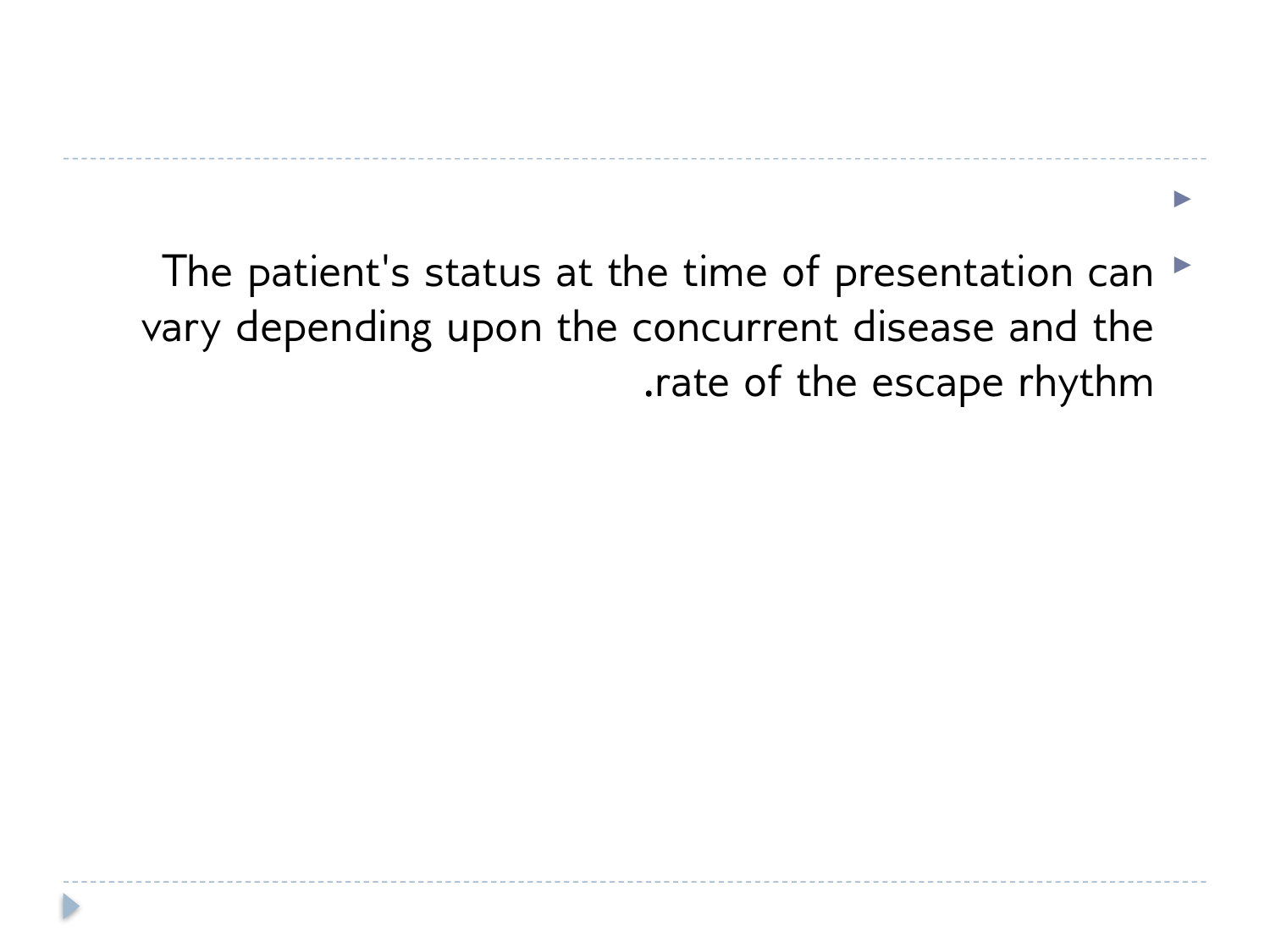

#

The patient's status at the time of presentation can vary depending upon the concurrent disease and the rate of the escape rhythm.